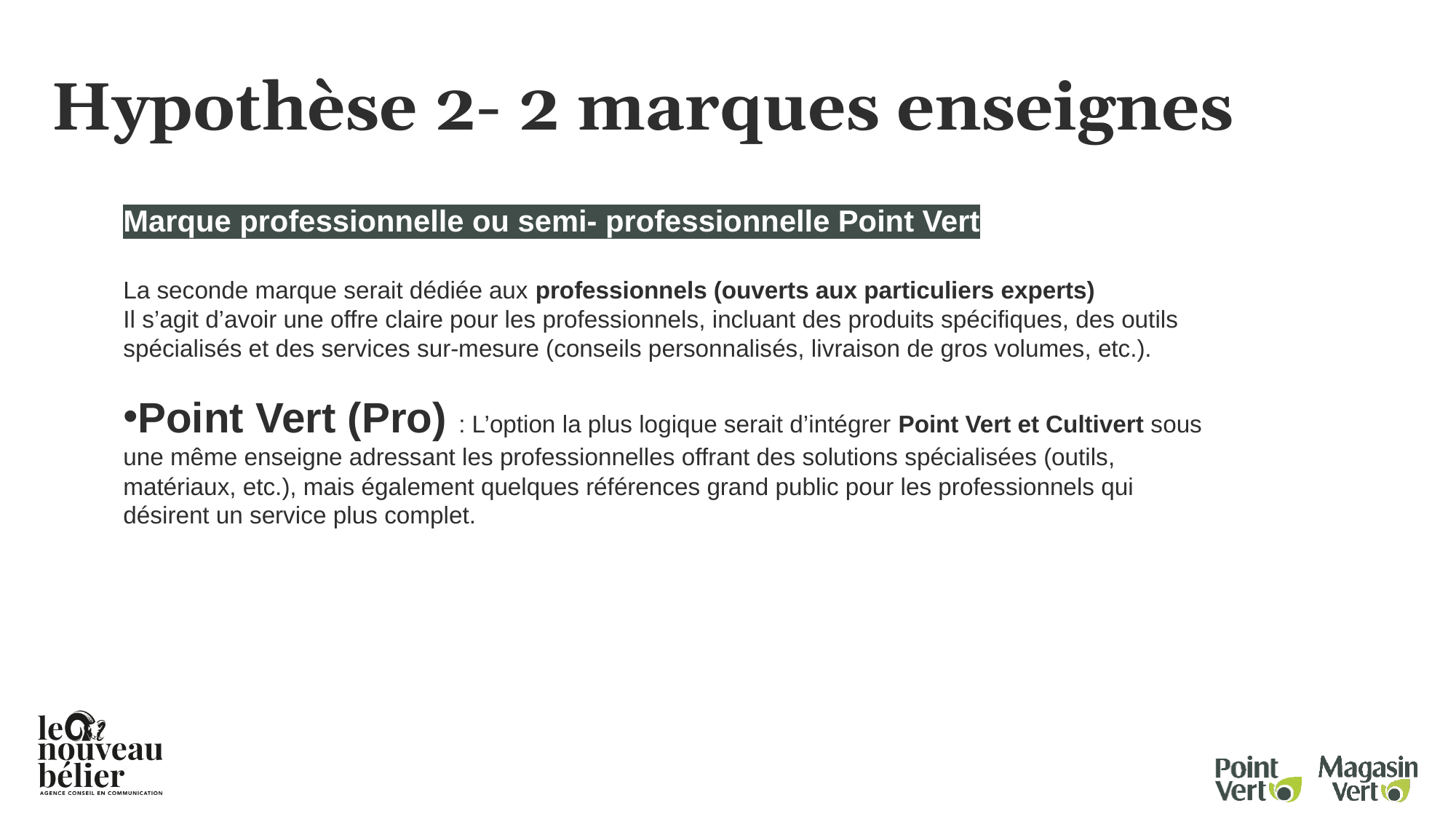

Hypothèse 2- 2 marques enseignes
Marque professionnelle ou semi- professionnelle Point Vert
La seconde marque serait dédiée aux professionnels (ouverts aux particuliers experts)
Il s’agit d’avoir une offre claire pour les professionnels, incluant des produits spécifiques, des outils spécialisés et des services sur-mesure (conseils personnalisés, livraison de gros volumes, etc.).
Point Vert (Pro) : L’option la plus logique serait d’intégrer Point Vert et Cultivert sous une même enseigne adressant les professionnelles offrant des solutions spécialisées (outils, matériaux, etc.), mais également quelques références grand public pour les professionnels qui désirent un service plus complet.